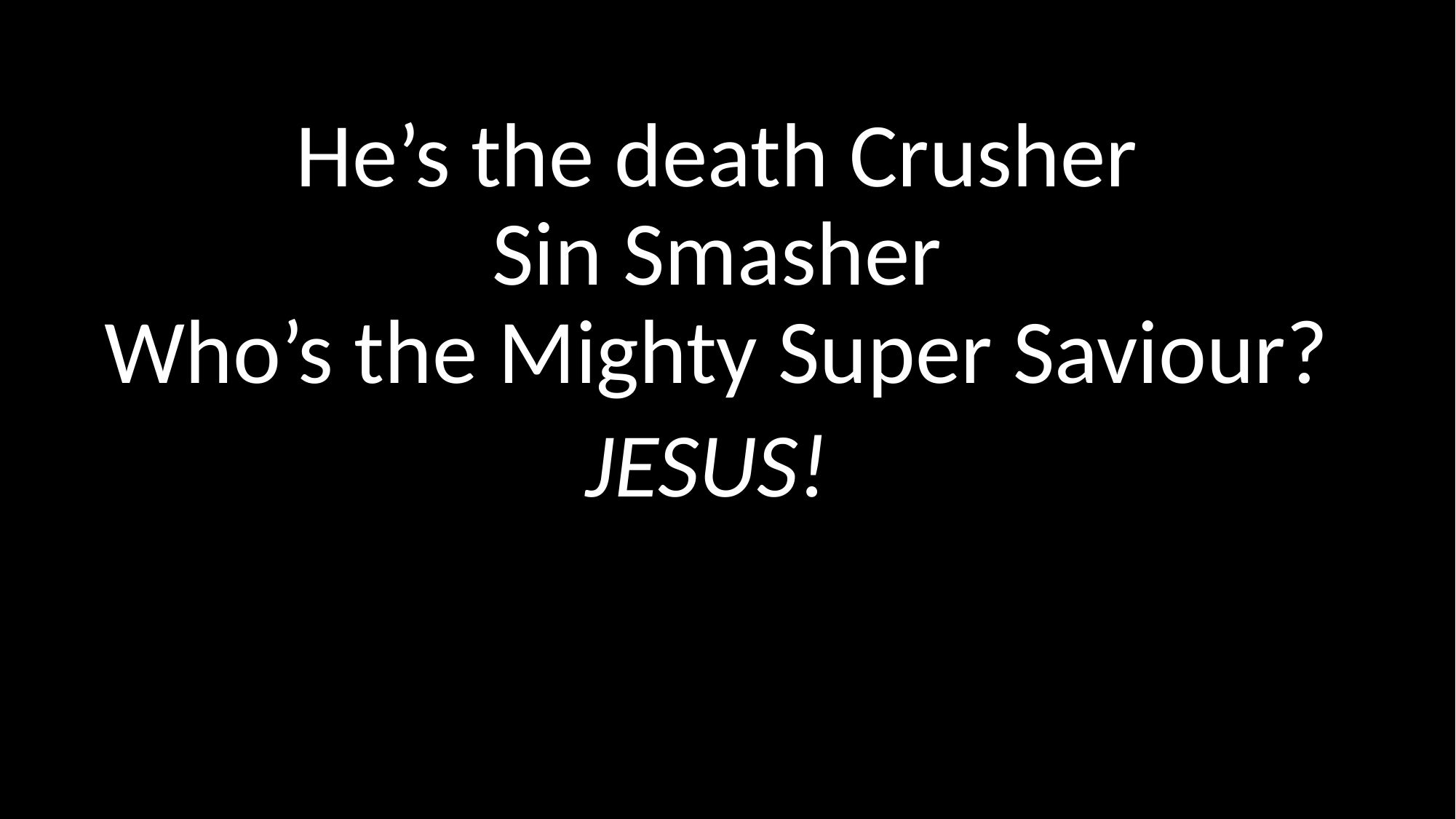

He’s the death Crusher
Sin Smasher
Who’s the Mighty Super Saviour?
JESUS!